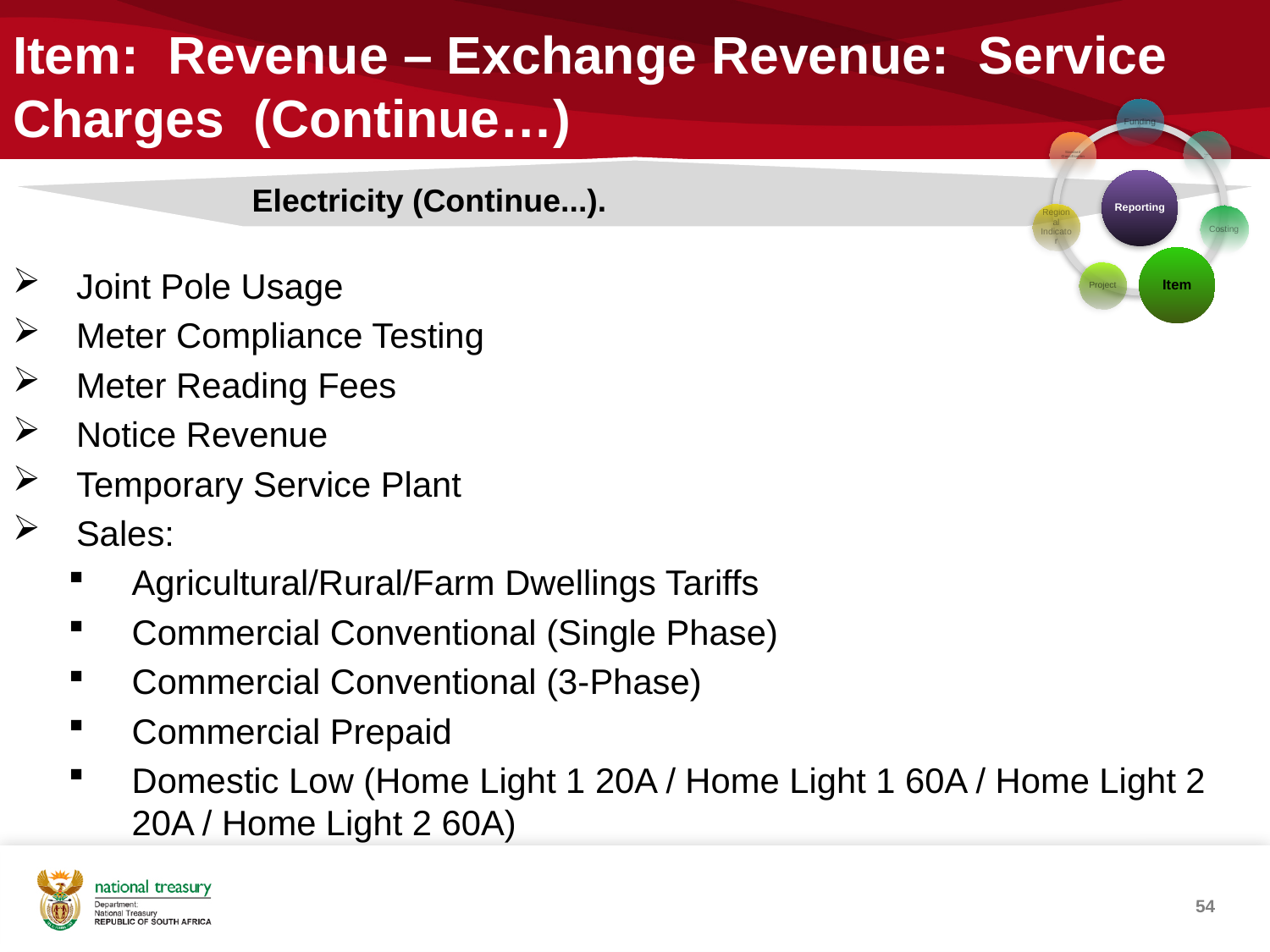

# Item:  Revenue – Exchange Revenue:  Service Charges  (Continue…)
Reporting
Funding
Function
Costing
Item
Project
Regional Indicator
Standard Classification

Joint Pole Usage
Meter Compliance Testing
Meter Reading Fees
Notice Revenue
Temporary Service Plant
Sales:
Agricultural/Rural/Farm Dwellings Tariffs
Commercial Conventional (Single Phase)
Commercial Conventional (3-Phase)
Commercial Prepaid
Domestic Low (Home Light 1 20A / Home Light 1 60A / Home Light 2 20A / Home Light 2 60A)

Electricity (Continue...).
54